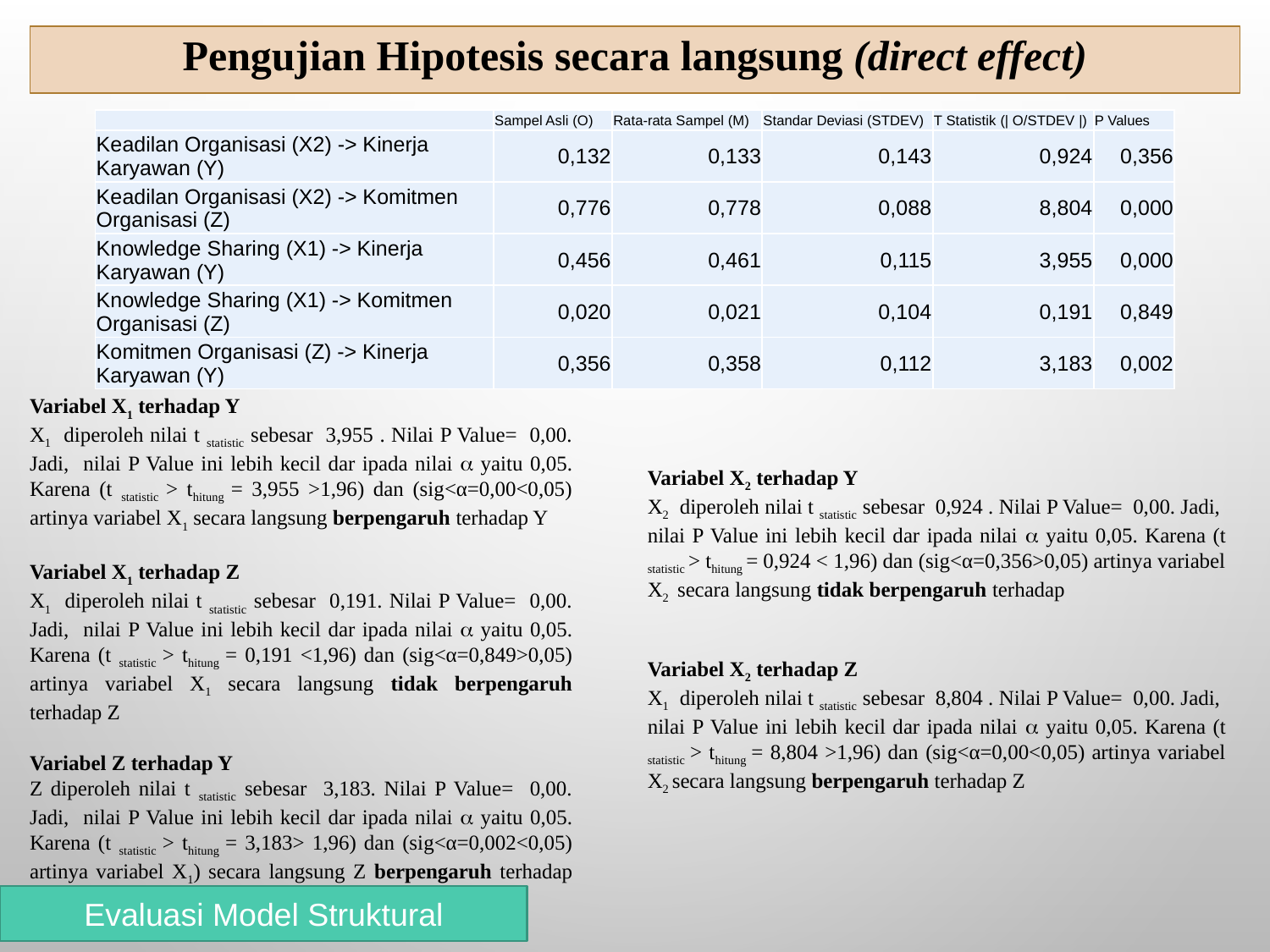

Pengujian Hipotesis secara langsung (direct effect)

Path Coefficient (direct effect)
|  | Sampel Asli (O) | Rata-rata Sampel (M) | Standar Deviasi (STDEV) | T Statistik (| O/STDEV |) | P Values |
| --- | --- | --- | --- | --- | --- |
| Keadilan Organisasi (X2) -> Kinerja Karyawan (Y) | 0,132 | 0,133 | 0,143 | 0,924 | 0,356 |
| Keadilan Organisasi (X2) -> Komitmen Organisasi (Z) | 0,776 | 0,778 | 0,088 | 8,804 | 0,000 |
| Knowledge Sharing (X1) -> Kinerja Karyawan (Y) | 0,456 | 0,461 | 0,115 | 3,955 | 0,000 |
| Knowledge Sharing (X1) -> Komitmen Organisasi (Z) | 0,020 | 0,021 | 0,104 | 0,191 | 0,849 |
| Komitmen Organisasi (Z) -> Kinerja Karyawan (Y) | 0,356 | 0,358 | 0,112 | 3,183 | 0,002 |
Variabel X1 terhadap Y
X1  diperoleh nilai t statistic sebesar  3,955 . Nilai P Value=  0,00. Jadi,  nilai P Value ini lebih kecil dar ipada nilai α yaitu 0,05. Karena (t statistic > thitung = 3,955 >1,96) dan (sig<α=0,00<0,05) artinya variabel X1 secara langsung berpengaruh terhadap Y

Variabel X1 terhadap Z
X1  diperoleh nilai t statistic sebesar  0,191. Nilai P Value=  0,00. Jadi,  nilai P Value ini lebih kecil dar ipada nilai α yaitu 0,05. Karena (t statistic > thitung = 0,191 <1,96) dan (sig<α=0,849>0,05) artinya variabel X1 secara langsung tidak berpengaruh terhadap Z

Variabel Z terhadap Y
Z diperoleh nilai t statistic sebesar  3,183. Nilai P Value=  0,00. Jadi,  nilai P Value ini lebih kecil dar ipada nilai α yaitu 0,05. Karena (t statistic > thitung = 3,183> 1,96) dan (sig<α=0,002<0,05) artinya variabel X1) secara langsung Z berpengaruh terhadap Y

Variabel X2 terhadap Y
X2  diperoleh nilai t statistic sebesar  0,924 . Nilai P Value=  0,00. Jadi,  nilai P Value ini lebih kecil dar ipada nilai α yaitu 0,05. Karena (t statistic > thitung = 0,924 < 1,96) dan (sig<α=0,356>0,05) artinya variabel X2  secara langsung tidak berpengaruh terhadap

Variabel X2 terhadap Z
X1  diperoleh nilai t statistic sebesar  8,804 . Nilai P Value=  0,00. Jadi,  nilai P Value ini lebih kecil dar ipada nilai α yaitu 0,05. Karena (t statistic > thitung = 8,804 >1,96) dan (sig<α=0,00<0,05) artinya variabel X2 secara langsung berpengaruh terhadap Z

Evaluasi Model Struktural